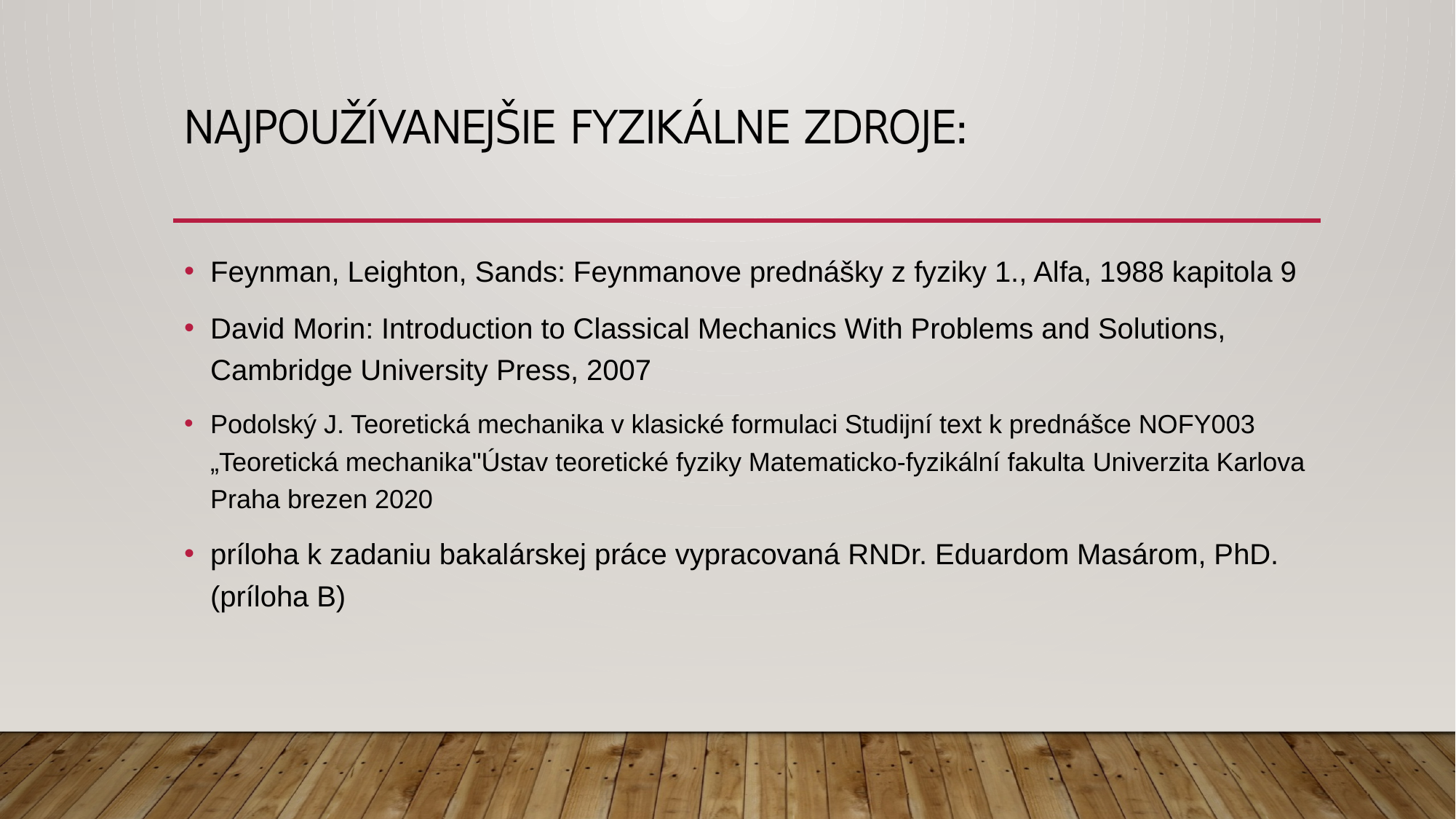

# Najpoužívanejšie fyzikálne Zdroje:
Feynman, Leighton, Sands: Feynmanove prednášky z fyziky 1., Alfa, 1988 kapitola 9
David Morin: Introduction to Classical Mechanics With Problems and Solutions, Cambridge University Press, 2007
Podolský J. Teoretická mechanika v klasické formulaci Studijní text k prednášce NOFY003 „Teoretická mechanika"Ústav teoretické fyziky Matematicko-fyzikální fakulta Univerzita Karlova Praha brezen 2020
príloha k zadaniu bakalárskej práce vypracovaná RNDr. Eduardom Masárom, PhD. (príloha B)